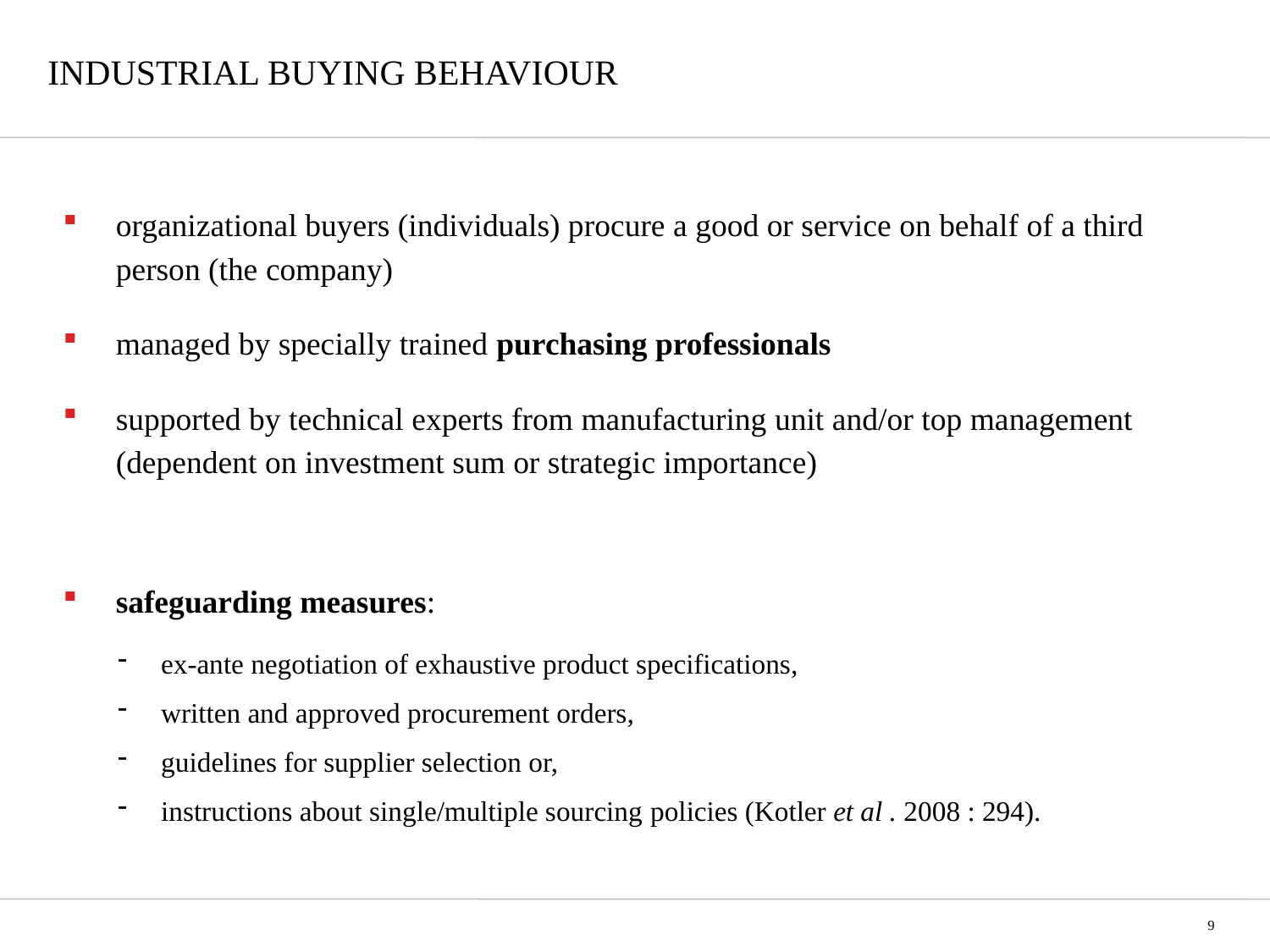

# INDUSTRIAL BUYING BEHAVIOUR
organizational buyers (individuals) procure a good or service on behalf of a third person (the company)
managed by specially trained purchasing professionals
supported by technical experts from manufacturing unit and/or top management (dependent on investment sum or strategic importance)

safeguarding measures:
ex-ante negotiation of exhaustive product specifications,
written and approved procurement orders,
guidelines for supplier selection or,
instructions about single/multiple sourcing policies (Kotler et al . 2008 : 294).